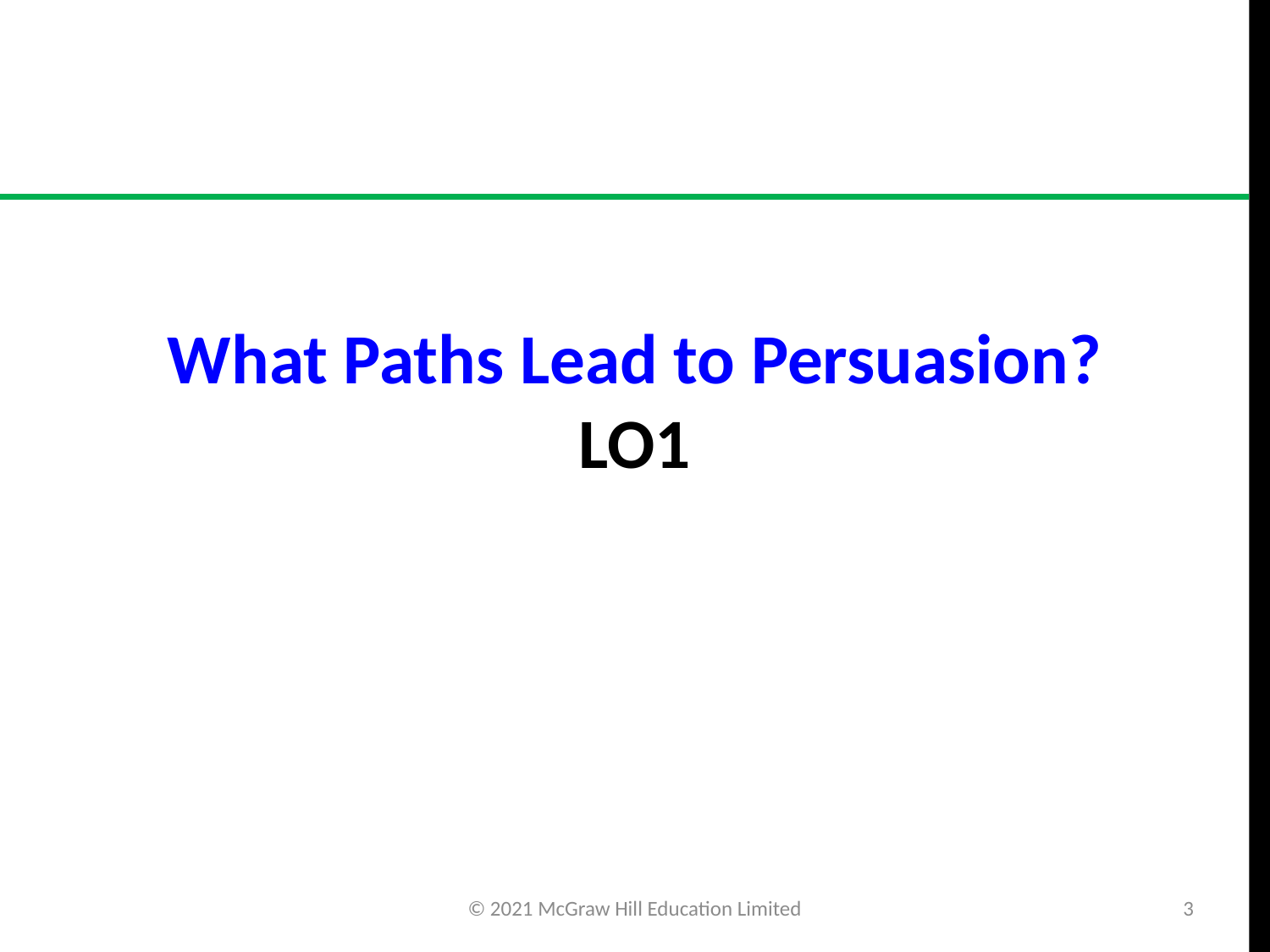

# What Paths Lead to Persuasion? LO1

© 2021 McGraw Hill Education Limited
3